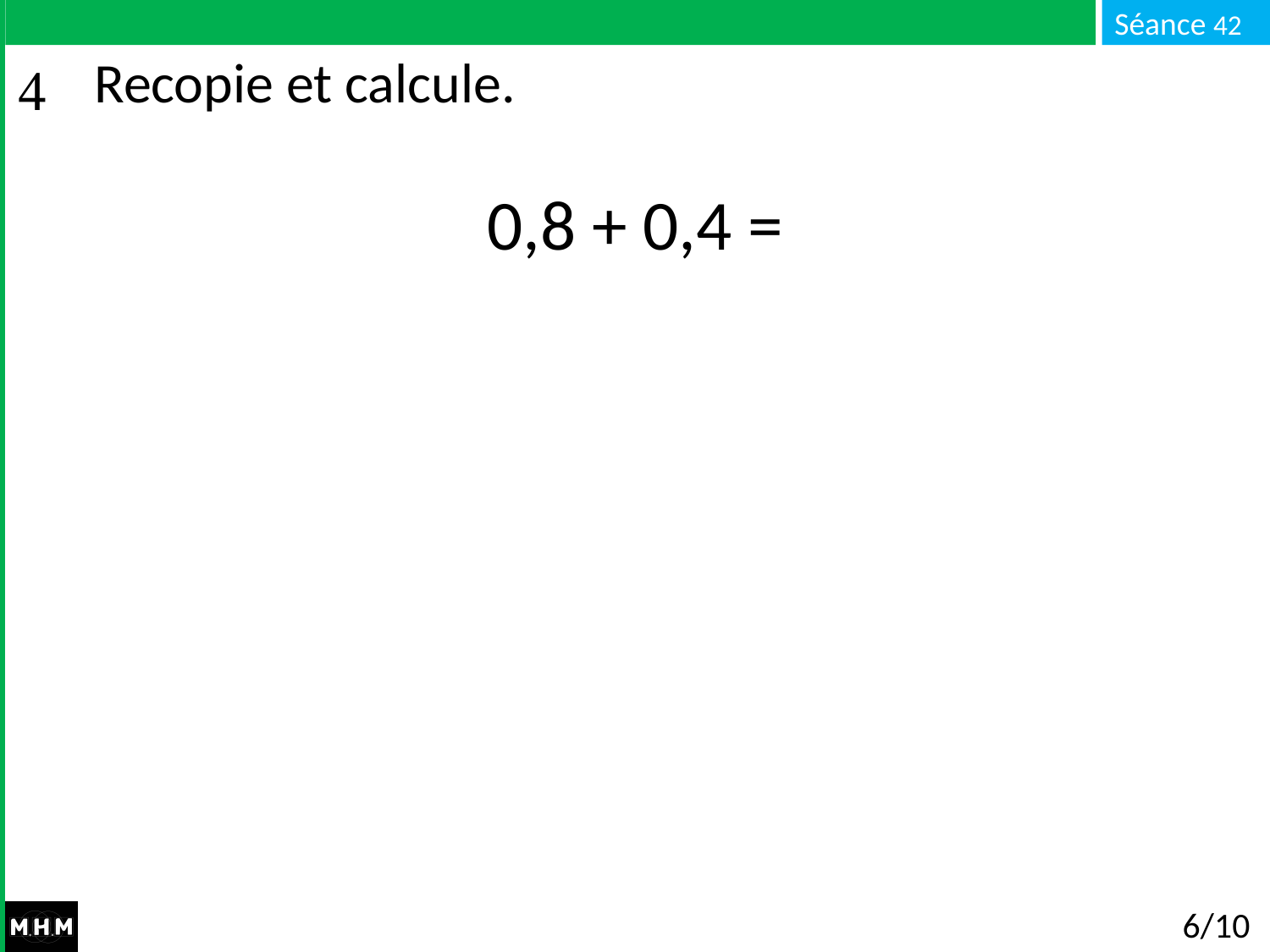

# Recopie et calcule.
0,8 + 0,4 =
6/10